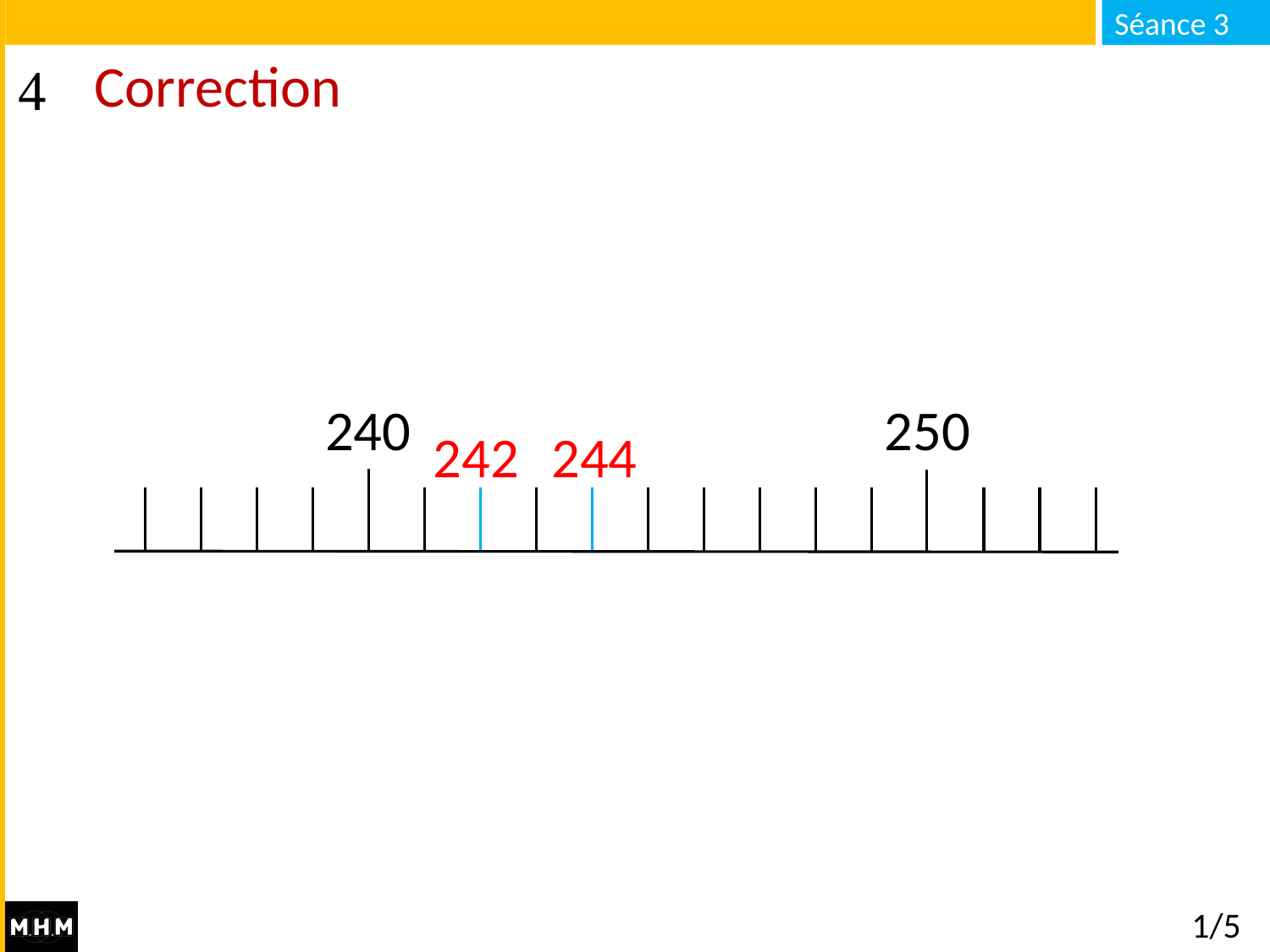

# Correction
250
240
242
244
1/5